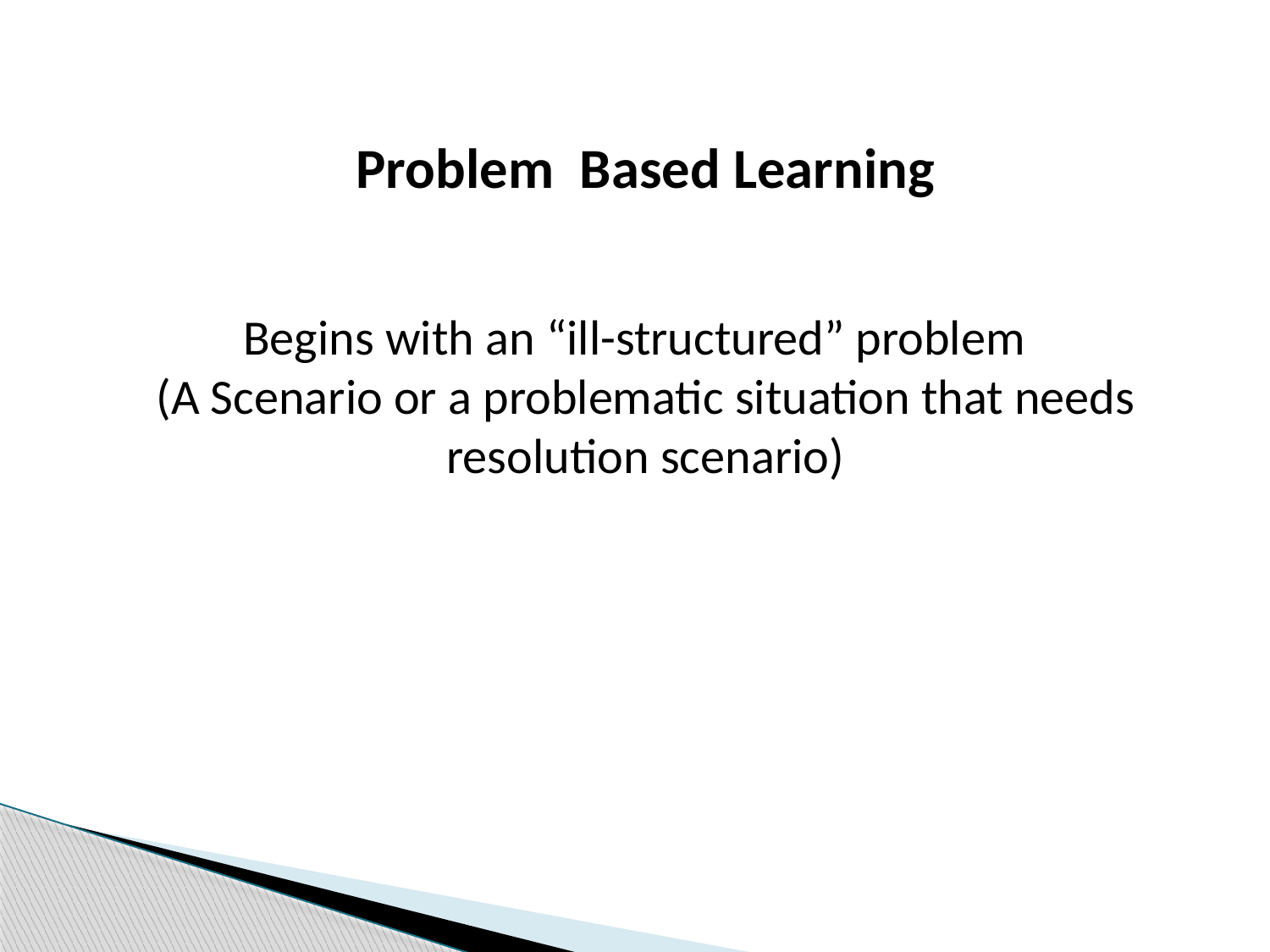

Problem  Based Learning

Begins with an “ill-structured” problem
(A Scenario or a problematic situation that needs resolution scenario)